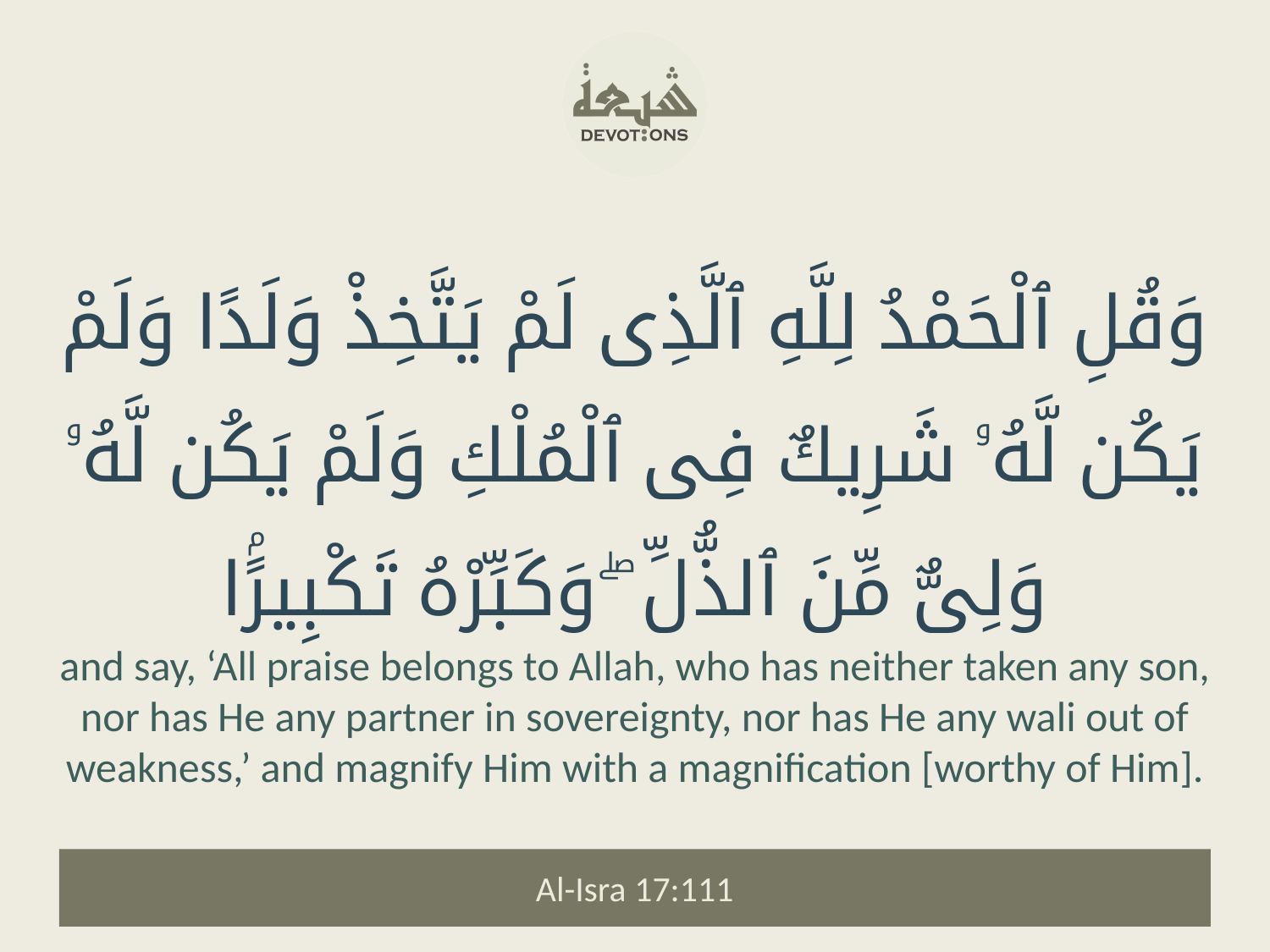

وَقُلِ ٱلْحَمْدُ لِلَّهِ ٱلَّذِى لَمْ يَتَّخِذْ وَلَدًا وَلَمْ يَكُن لَّهُۥ شَرِيكٌ فِى ٱلْمُلْكِ وَلَمْ يَكُن لَّهُۥ وَلِىٌّ مِّنَ ٱلذُّلِّ ۖ وَكَبِّرْهُ تَكْبِيرًۢا
and say, ‘All praise belongs to Allah, who has neither taken any son, nor has He any partner in sovereignty, nor has He any wali out of weakness,’ and magnify Him with a magnification [worthy of Him].
Al-Isra 17:111